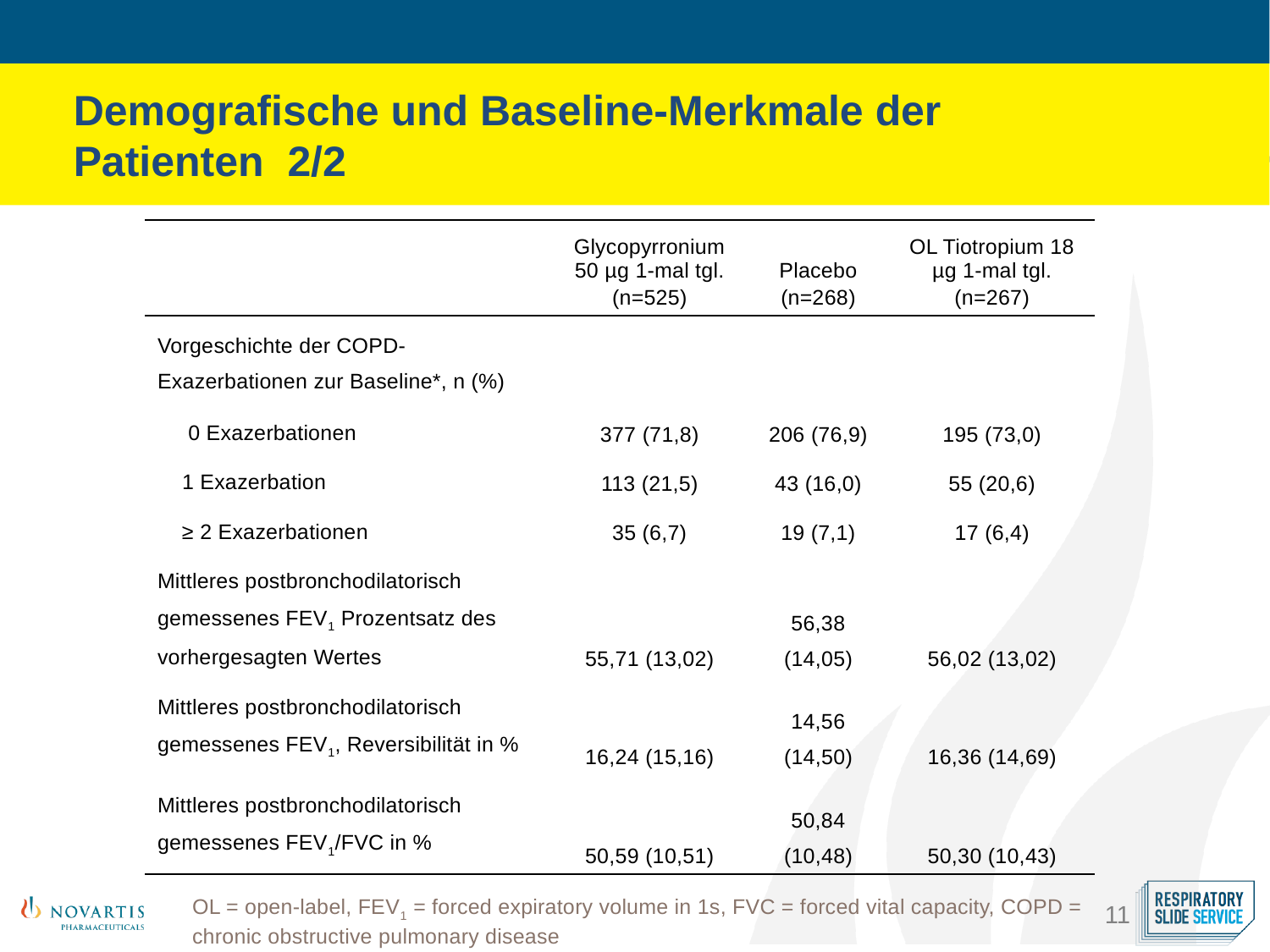

Demografische und Baseline-Merkmale der Patienten  2/2
|  | Glycopyrronium 50 µg 1-mal tgl. (n=525) | Placebo (n=268) | OL Tiotropium 18 µg 1-mal tgl. (n=267) |
| --- | --- | --- | --- |
| Vorgeschichte der COPD-Exazerbationen zur Baseline\*, n (%) |  |  |  |
| 0 Exazerbationen | 377 (71,8) | 206 (76,9) | 195 (73,0) |
| 1 Exazerbation | 113 (21,5) | 43 (16,0) | 55 (20,6) |
| ≥ 2 Exazerbationen | 35 (6,7) | 19 (7,1) | 17 (6,4) |
| Mittleres postbronchodilatorisch gemessenes FEV1 Prozentsatz des vorhergesagten Wertes | 55,71 (13,02) | 56,38 (14,05) | 56,02 (13,02) |
| Mittleres postbronchodilatorisch gemessenes FEV1, Reversibilität in % | 16,24 (15,16) | 14,56 (14,50) | 16,36 (14,69) |
| Mittleres postbronchodilatorisch gemessenes FEV1/FVC in % | 50,59 (10,51) | 50,84 (10,48) | 50,30 (10,43) |
OL = open-label, FEV1 = forced expiratory volume in 1s, FVC = forced vital capacity, COPD = chronic obstructive pulmonary disease